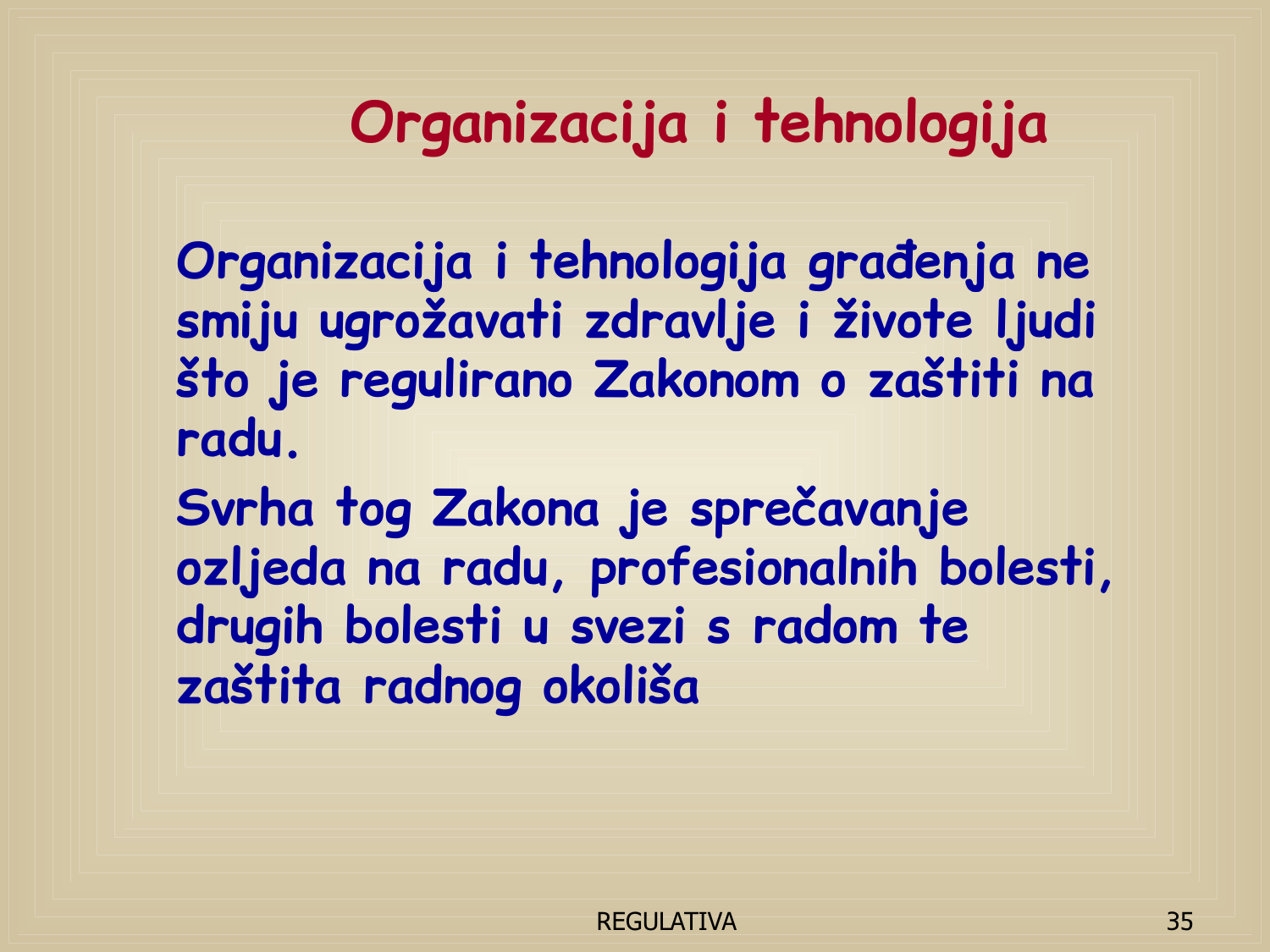

# Organizacija i tehnologija
Organizacija i tehnologija građenja ne smiju ugrožavati zdravlje i živote ljudi što je regulirano Zakonom o zaštiti na radu.
Svrha tog Zakona je sprečavanje ozljeda na radu, profesionalnih bolesti, drugih bolesti u svezi s radom te zaštita radnog okoliša
REGULATIVA
35